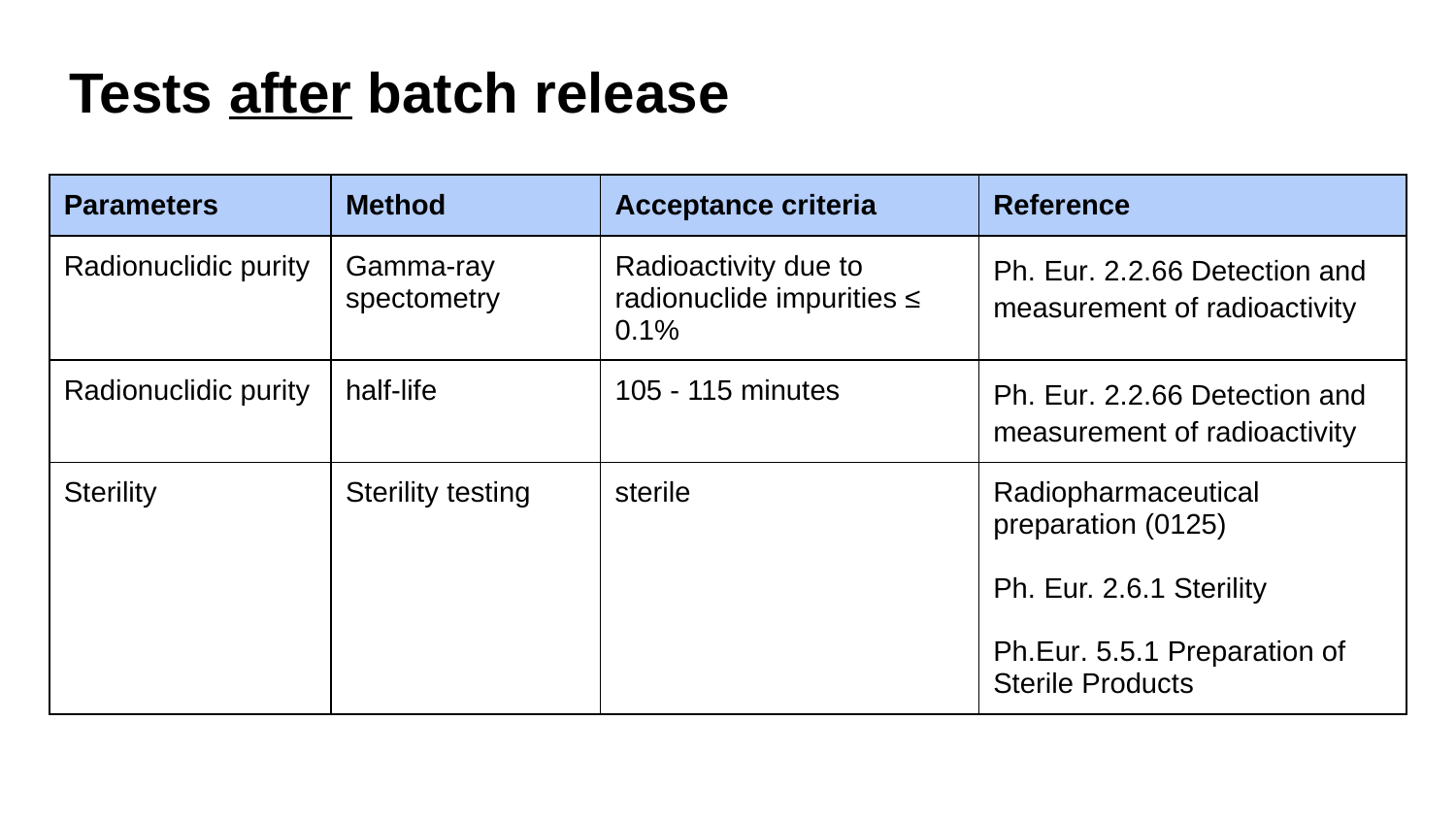

# Tests after batch release
| Parameters | Method | Acceptance criteria | Reference |
| --- | --- | --- | --- |
| Radionuclidic purity | Gamma-ray spectometry | Radioactivity due to radionuclide impurities ≤ 0.1% | Ph. Eur. 2.2.66 Detection and measurement of radioactivity |
| Radionuclidic purity | half-life | 105 - 115 minutes | Ph. Eur. 2.2.66 Detection and measurement of radioactivity |
| Sterility | Sterility testing | sterile | Radiopharmaceutical preparation (0125) Ph. Eur. 2.6.1 Sterility Ph.Eur. 5.5.1 Preparation of Sterile Products |